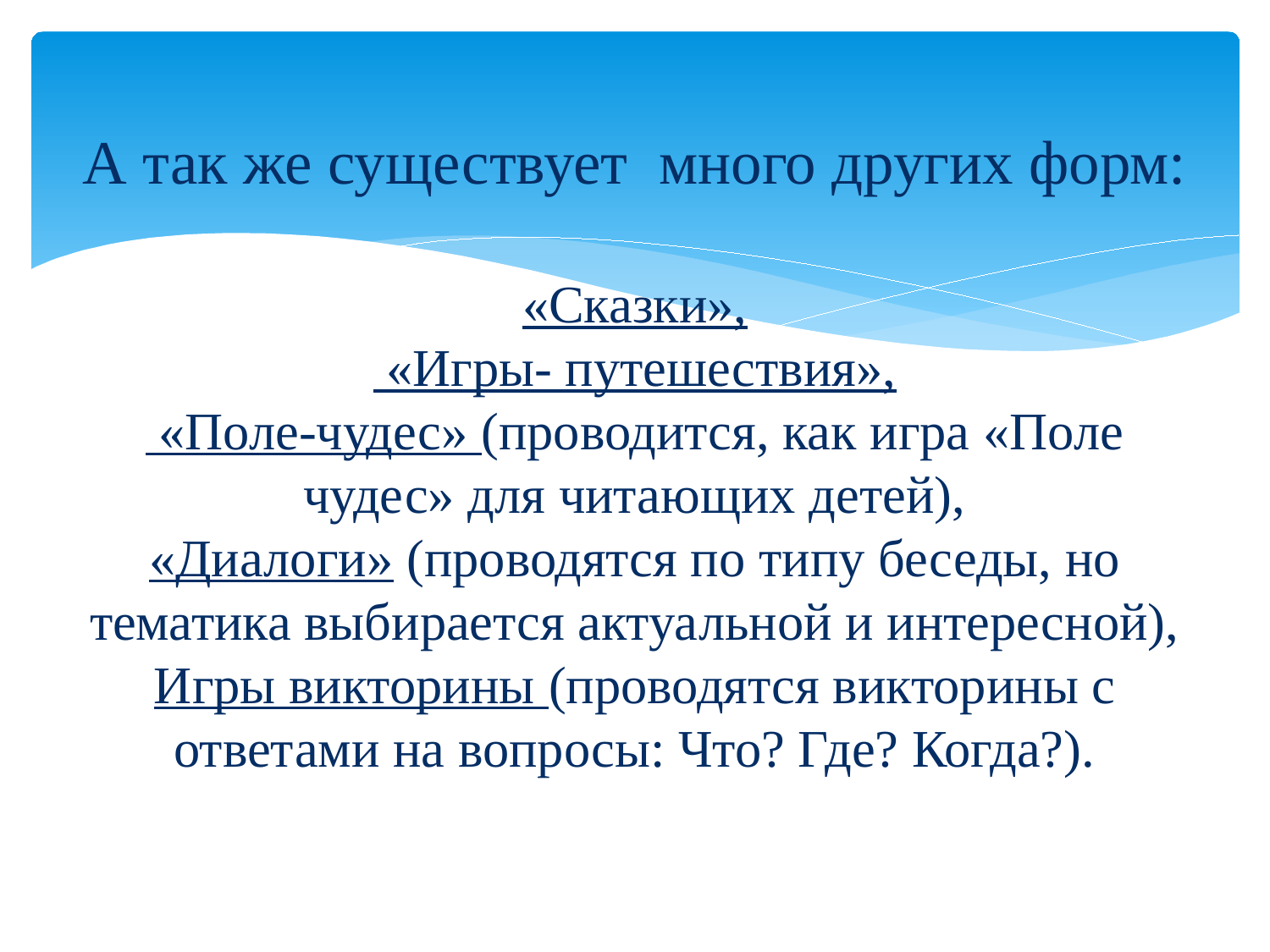

# А так же существует  много других форм: «Сказки», «Игры- путешествия», «Поле-чудес» (проводится, как игра «Поле чудес» для читающих детей), «Диалоги» (проводятся по типу беседы, но тематика выбирается актуальной и интересной), Игры викторины (проводятся викторины с ответами на вопросы: Что? Где? Когда?).